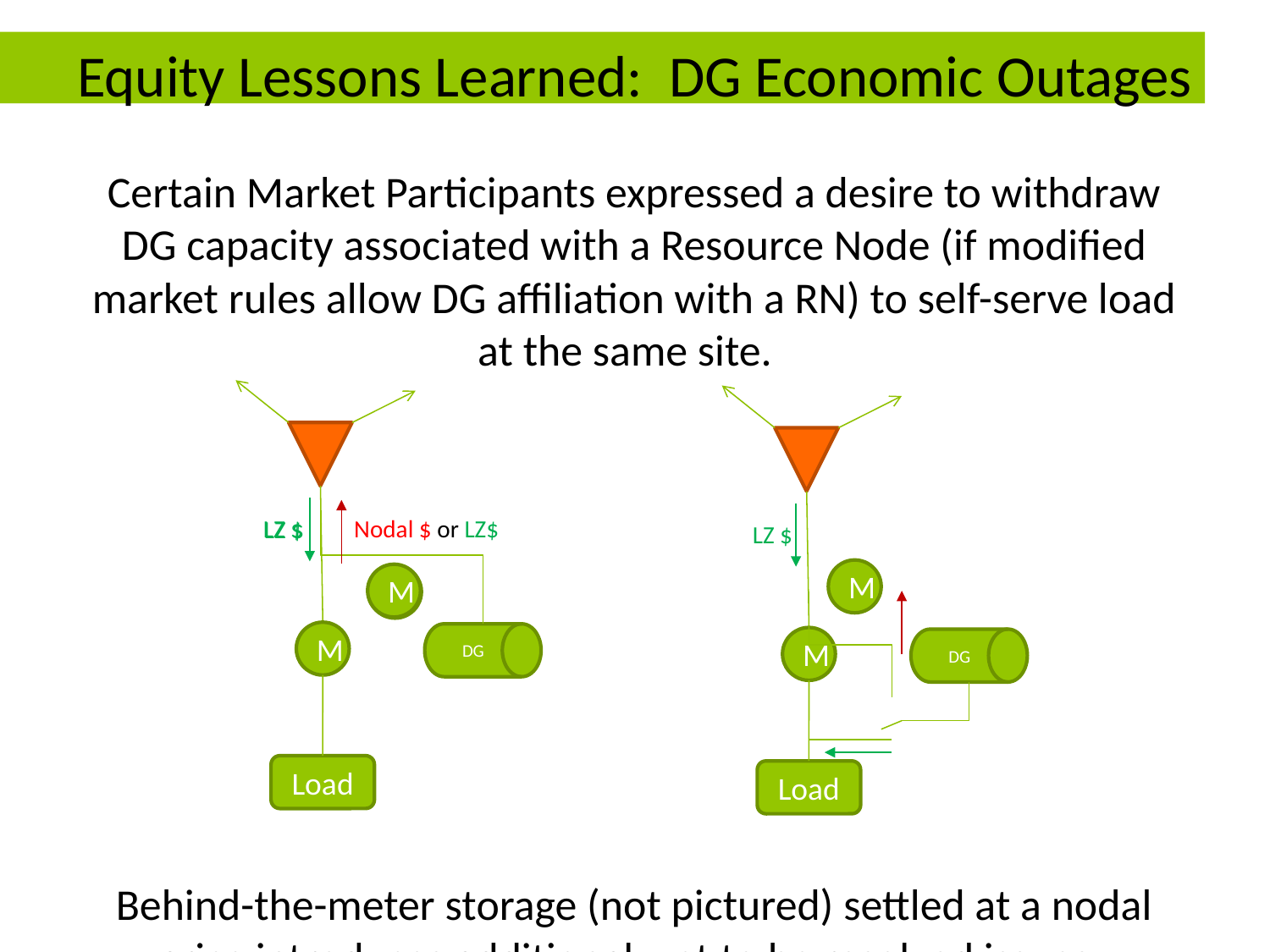

# Equity Lessons Learned:  DG Economic Outages
Certain Market Participants expressed a desire to withdraw DG capacity associated with a Resource Node (if modified market rules allow DG affiliation with a RN) to self-serve load at the same site.

Behind-the-meter storage (not pictured) settled at a nodal price introduces additional, yet to be resolved issues.

Nodal $ or LZ$
LZ $
LZ $
LZ $
M
M
M
M
DG
M
DG
Load
Load